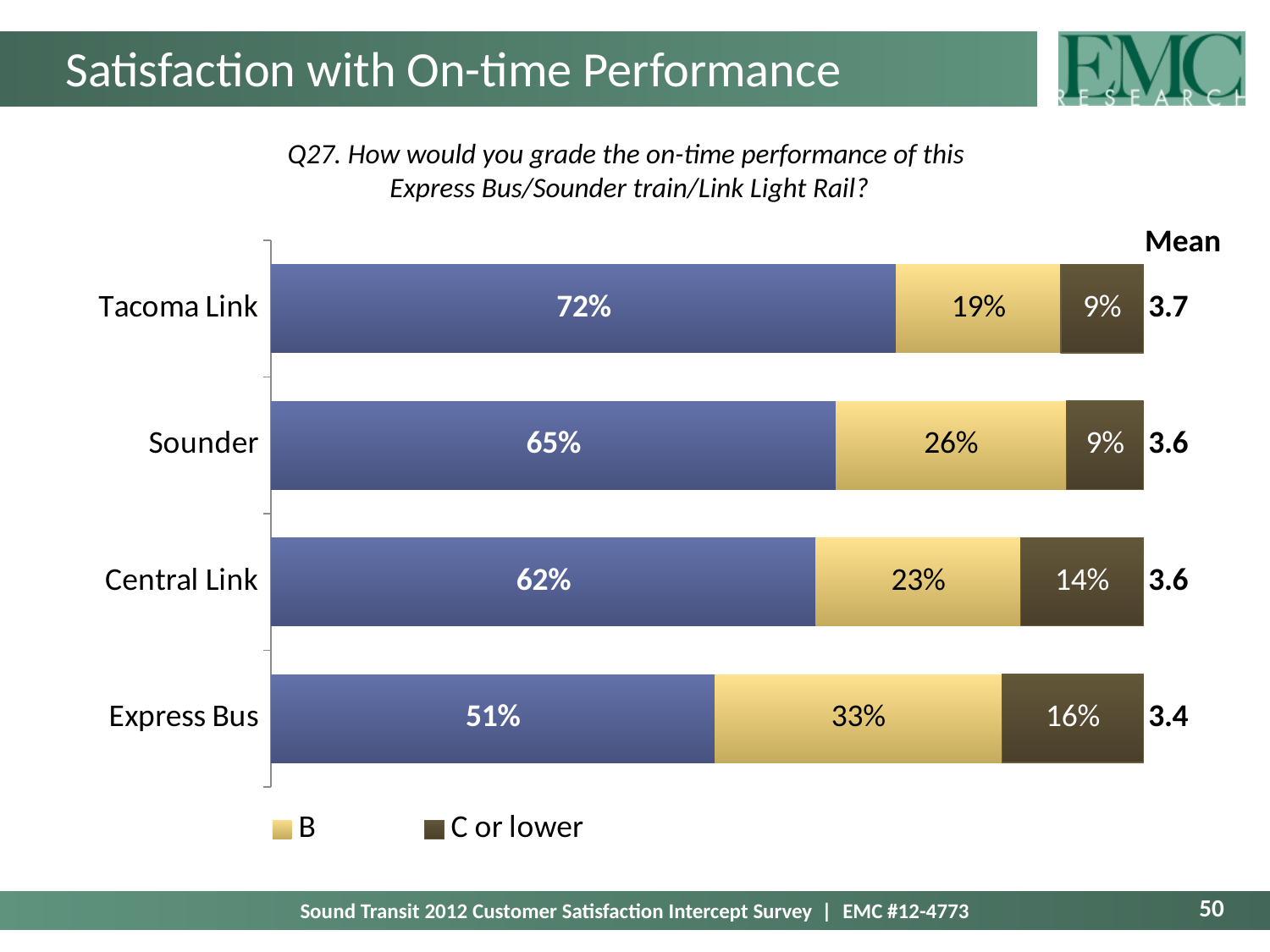

# Satisfaction with On-time Performance
Q27. How would you grade the on-time performance of this
Express Bus/Sounder train/Link Light Rail?
Mean

### Chart

| Category | A | B | C or lower | Column2 |
|---|---|---|---|---|
| Tacoma Link | 0.7165354330708658 | 0.18897637795275535 | 0.0944881889763777 | 3.7226890756302526 |
| Sounder | 0.6475097201233541 | 0.2643841595420778 | 0.08810612033456752 | 3.574558297783269 |
| Central Link | 0.6246302681094401 | 0.23493408813389494 | 0.14043564375666617 | 3.6220015975577486 |
| Express Bus | 0.5090256880603254 | 0.3289096952124403 | 0.16206461672723144 | 3.3534644699500813 |